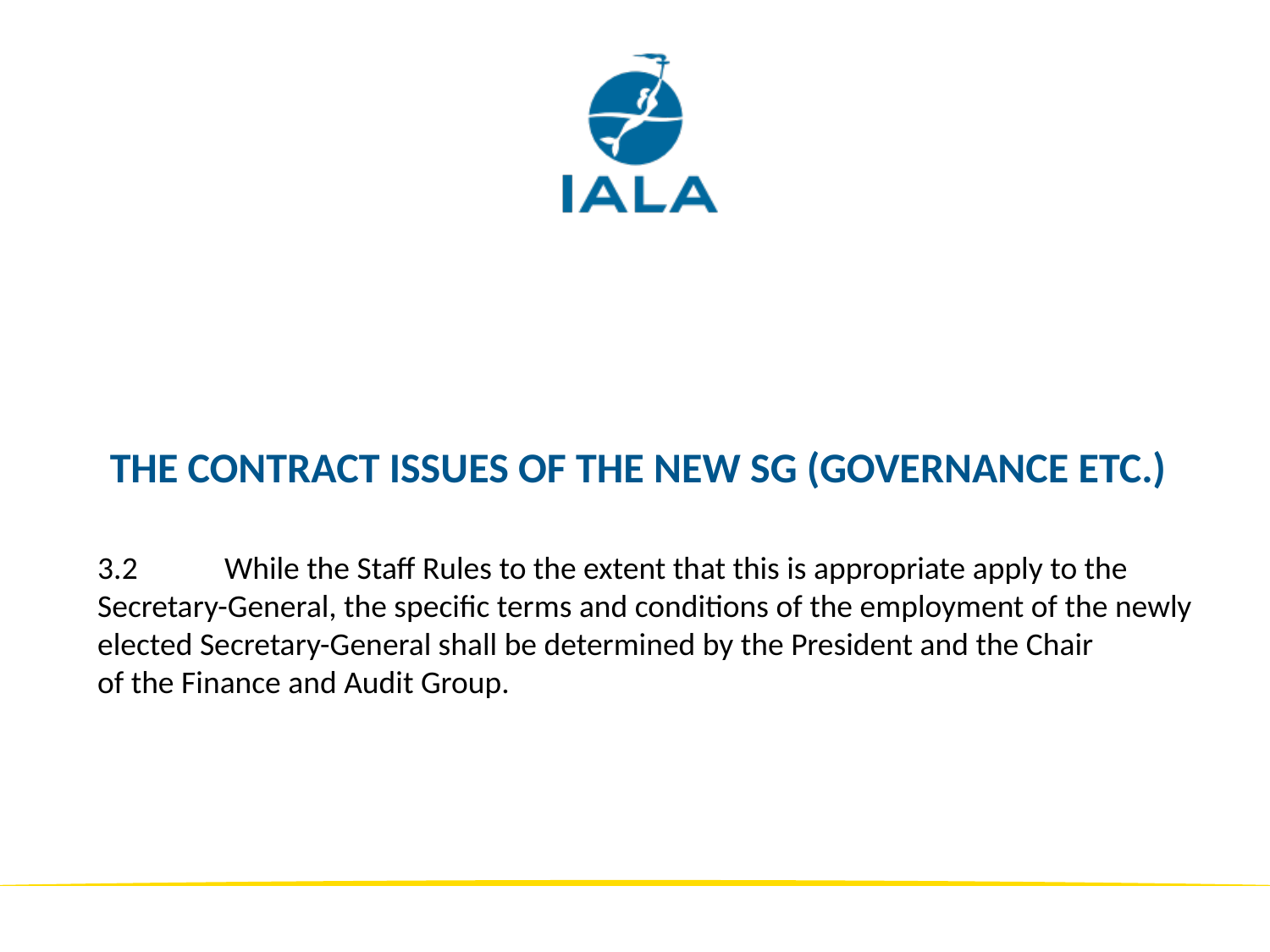

# The contract issues of the new SG (Governance etc.)
3.2	While the Staff Rules to the extent that this is appropriate apply to the
Secretary-General, the specific terms and conditions of the employment of the newly
elected Secretary-General shall be determined by the President and the Chair
of the Finance and Audit Group.